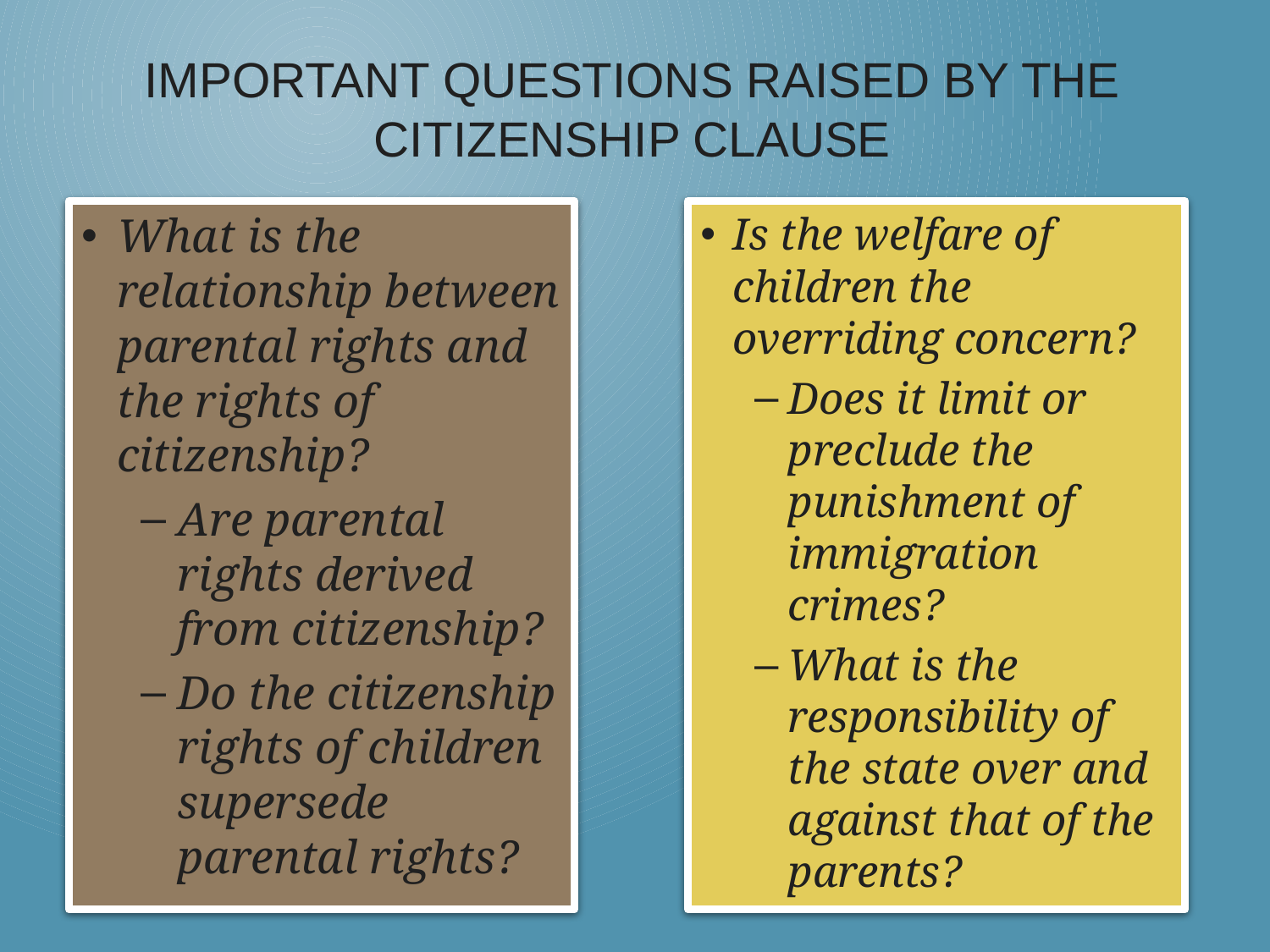

# Important Questions Raised By the Citizenship Clause
What is the relationship between parental rights and the rights of citizenship?
Are parental rights derived from citizenship?
Do the citizenship rights of children supersede parental rights?
Is the welfare of children the overriding concern?
Does it limit or preclude the punishment of immigration crimes?
What is the responsibility of the state over and against that of the parents?